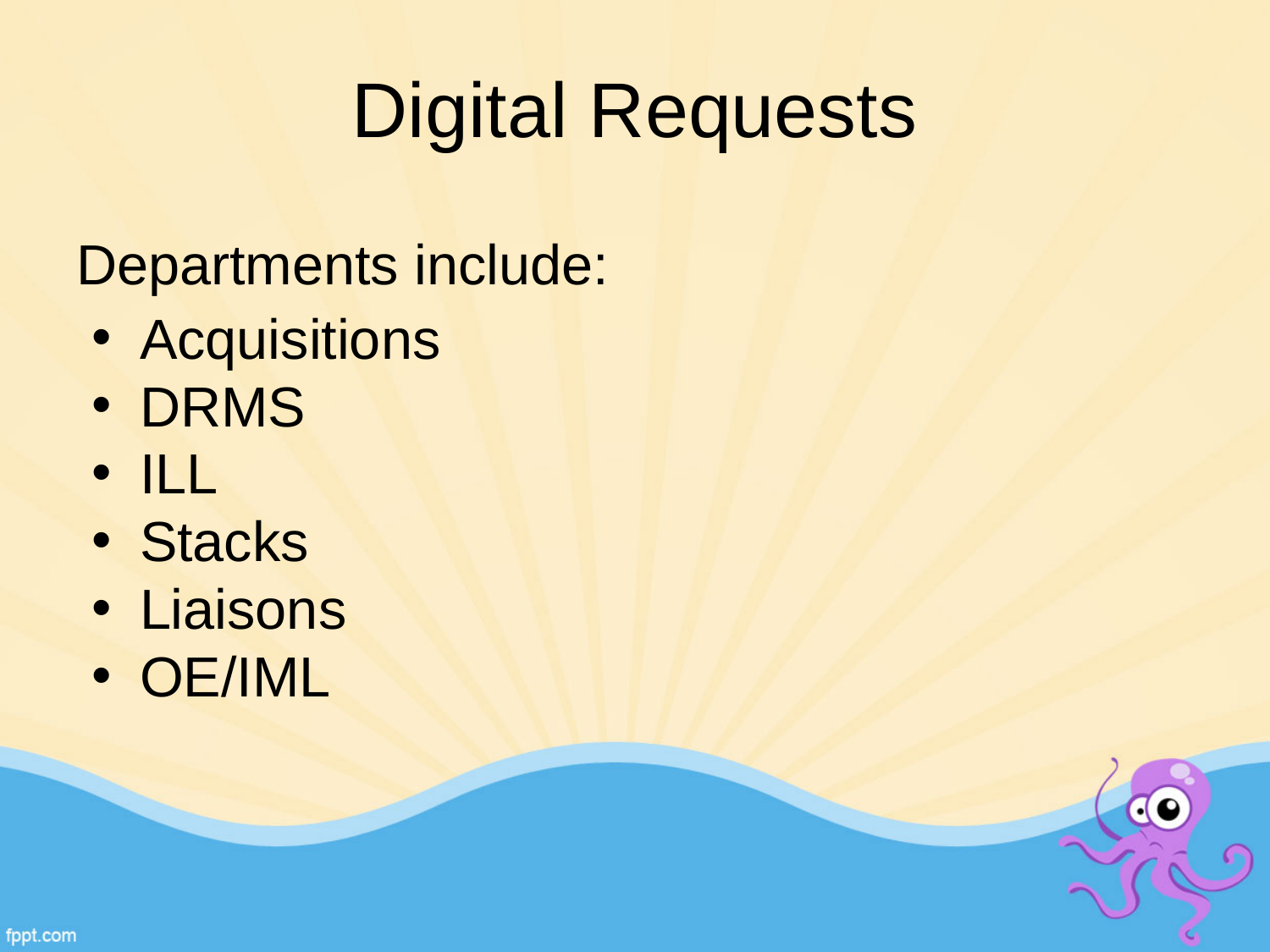

# Digital Requests
Departments include:
Acquisitions
DRMS
ILL
Stacks
Liaisons
OE/IML